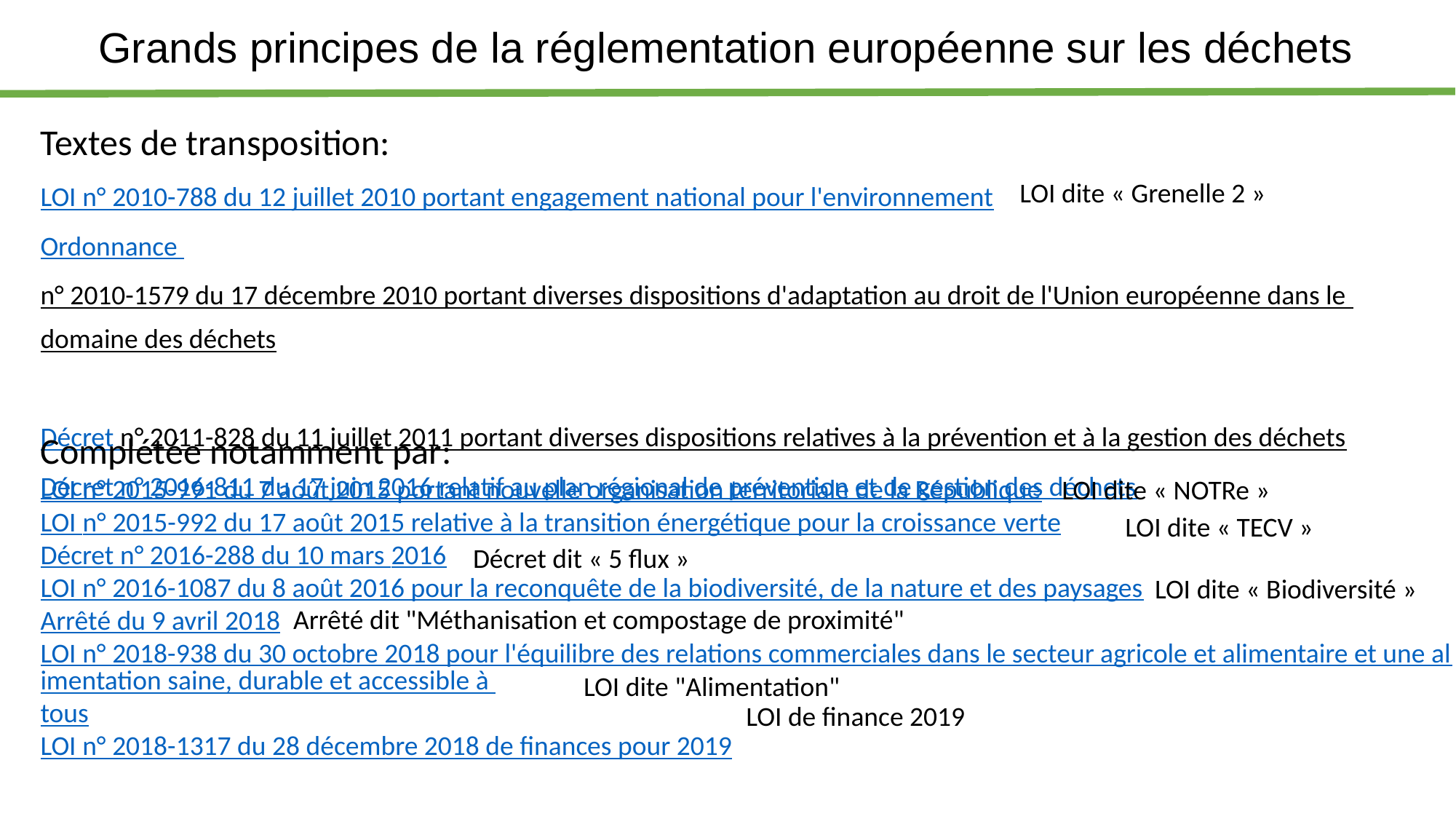

Grands principes de la réglementation européenne sur les déchets
Textes de transposition:
LOI n° 2010-788 du 12 juillet 2010 portant engagement national pour l'environnement
Ordonnance n° 2010-1579 du 17 décembre 2010 portant diverses dispositions d'adaptation au droit de l'Union européenne dans le domaine des déchets
Décret n° 2011-828 du 11 juillet 2011 portant diverses dispositions relatives à la prévention et à la gestion des déchets
Décret n° 2016-811 du 17 juin 2016 relatif au plan régional de prévention et de gestion des déchets
LOI dite « Grenelle 2 »
Complétée notamment par:
LOI n° 2015-991 du 7 août 2015 portant nouvelle organisation territoriale de la République
LOI n° 2015-992 du 17 août 2015 relative à la transition énergétique pour la croissance verte
Décret n° 2016-288 du 10 mars 2016
LOI n° 2016-1087 du 8 août 2016 pour la reconquête de la biodiversité, de la nature et des paysages
Arrêté du 9 avril 2018
LOI n° 2018-938 du 30 octobre 2018 pour l'équilibre des relations commerciales dans le secteur agricole et alimentaire et une alimentation saine, durable et accessible à tous
LOI n° 2018-1317 du 28 décembre 2018 de finances pour 2019
LOI dite « NOTRe »
LOI dite « TECV »
Décret dit « 5 flux »
LOI dite « Biodiversité »
Arrêté dit "Méthanisation et compostage de proximité"
LOI dite "Alimentation"
LOI de finance 2019